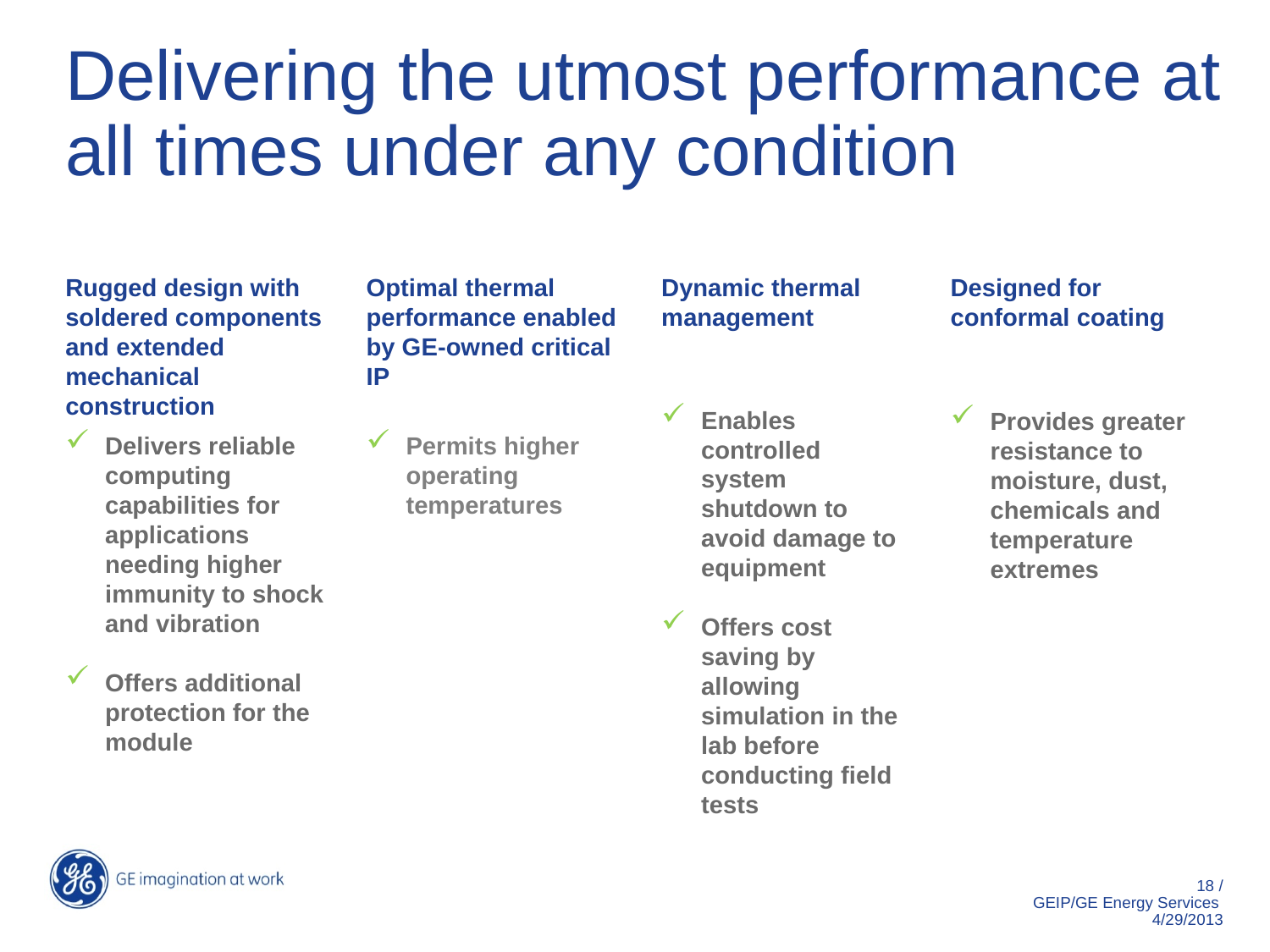

# Delivering the utmost performance at all times under any condition
Rugged design with soldered components and extended mechanical construction
Delivers reliable computing capabilities for applications needing higher immunity to shock and vibration

Offers additional protection for the module

Optimal thermal performance enabled by GE-owned critical IP

Permits higher operating temperatures
Dynamic thermal management

Enables controlled system shutdown to avoid damage to equipment

Offers cost saving by allowing simulation in the lab before conducting field tests

Designed for conformal coating

Provides greater resistance to moisture, dust, chemicals and temperature extremes